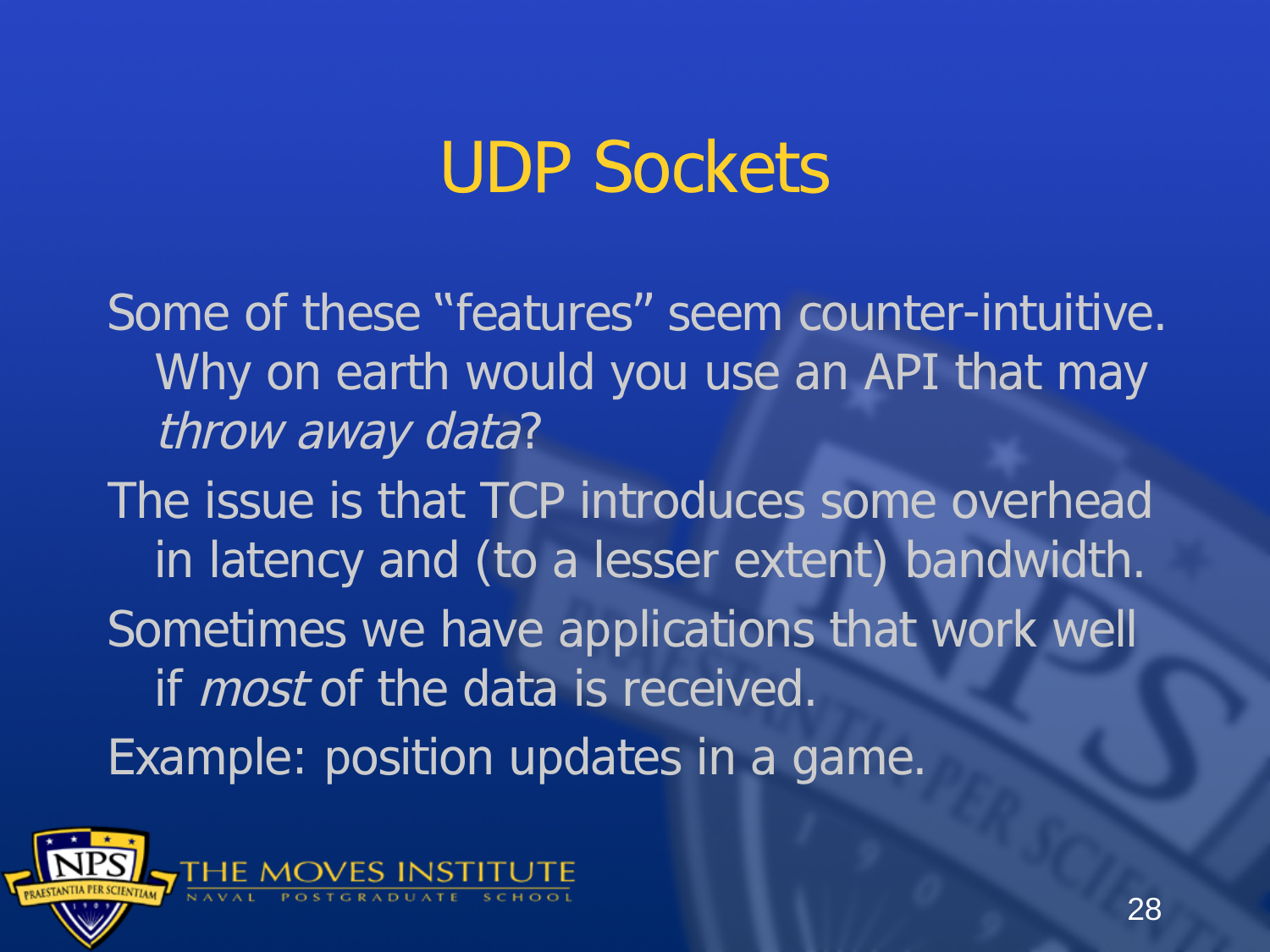

# UDP Sockets
Some of these “features” seem counter-intuitive. Why on earth would you use an API that may throw away data?
The issue is that TCP introduces some overhead in latency and (to a lesser extent) bandwidth.
Sometimes we have applications that work well  if most of the data is received.
Example: position updates in a game.
28